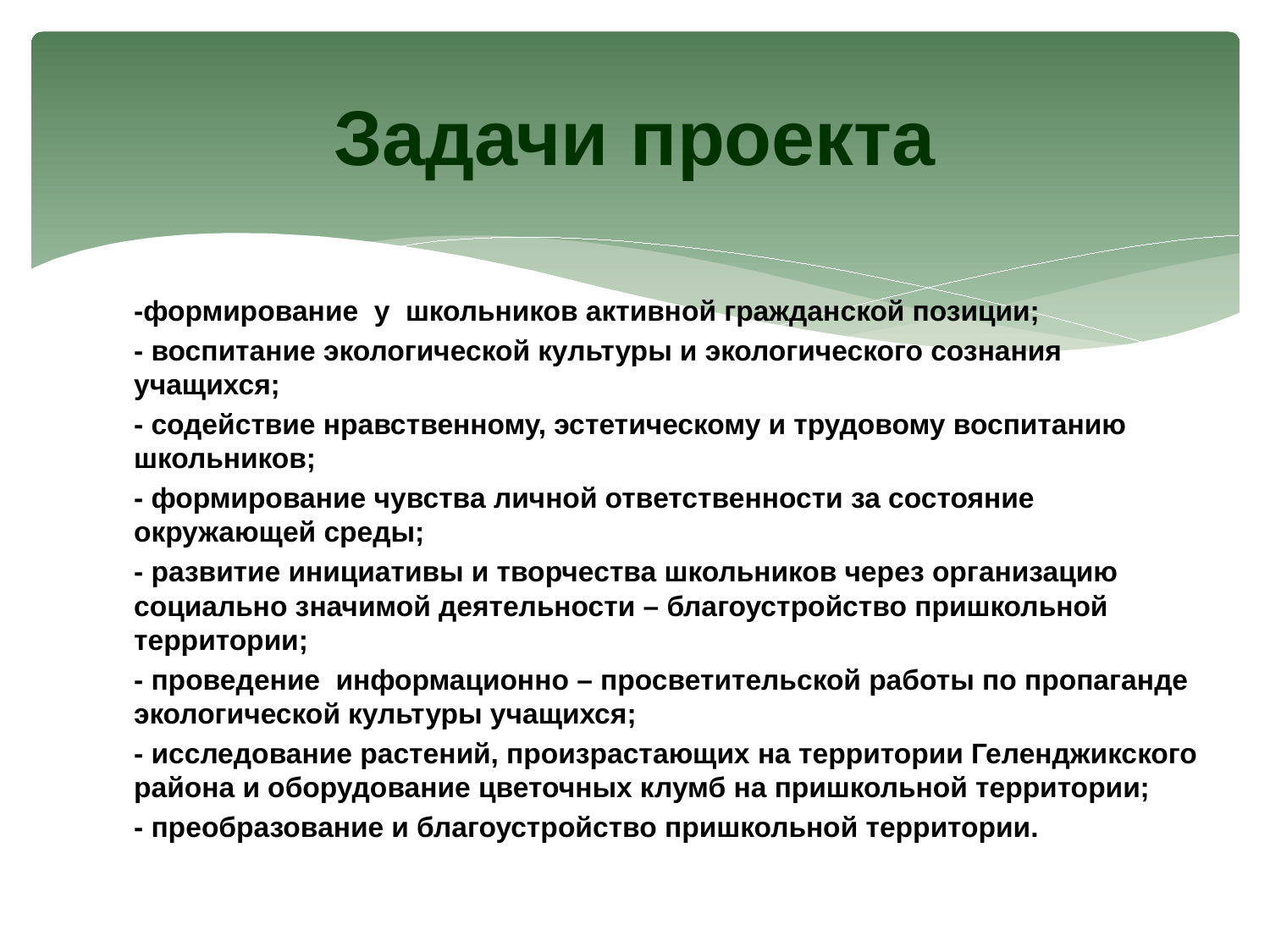

# Задачи проекта
-формирование  у  школьников активной гражданской позиции;
- воспитание экологической культуры и экологического сознания учащихся;
- содействие нравственному, эстетическому и трудовому воспитанию школьников;
- формирование чувства личной ответственности за состояние окружающей среды;
- развитие инициативы и творчества школьников через организацию социально значимой деятельности – благоустройство пришкольной территории;
- проведение  информационно – просветительской работы по пропаганде экологической культуры учащихся;
- исследование растений, произрастающих на территории Геленджикского района и оборудование цветочных клумб на пришкольной территории;
- преобразование и благоустройство пришкольной территории.